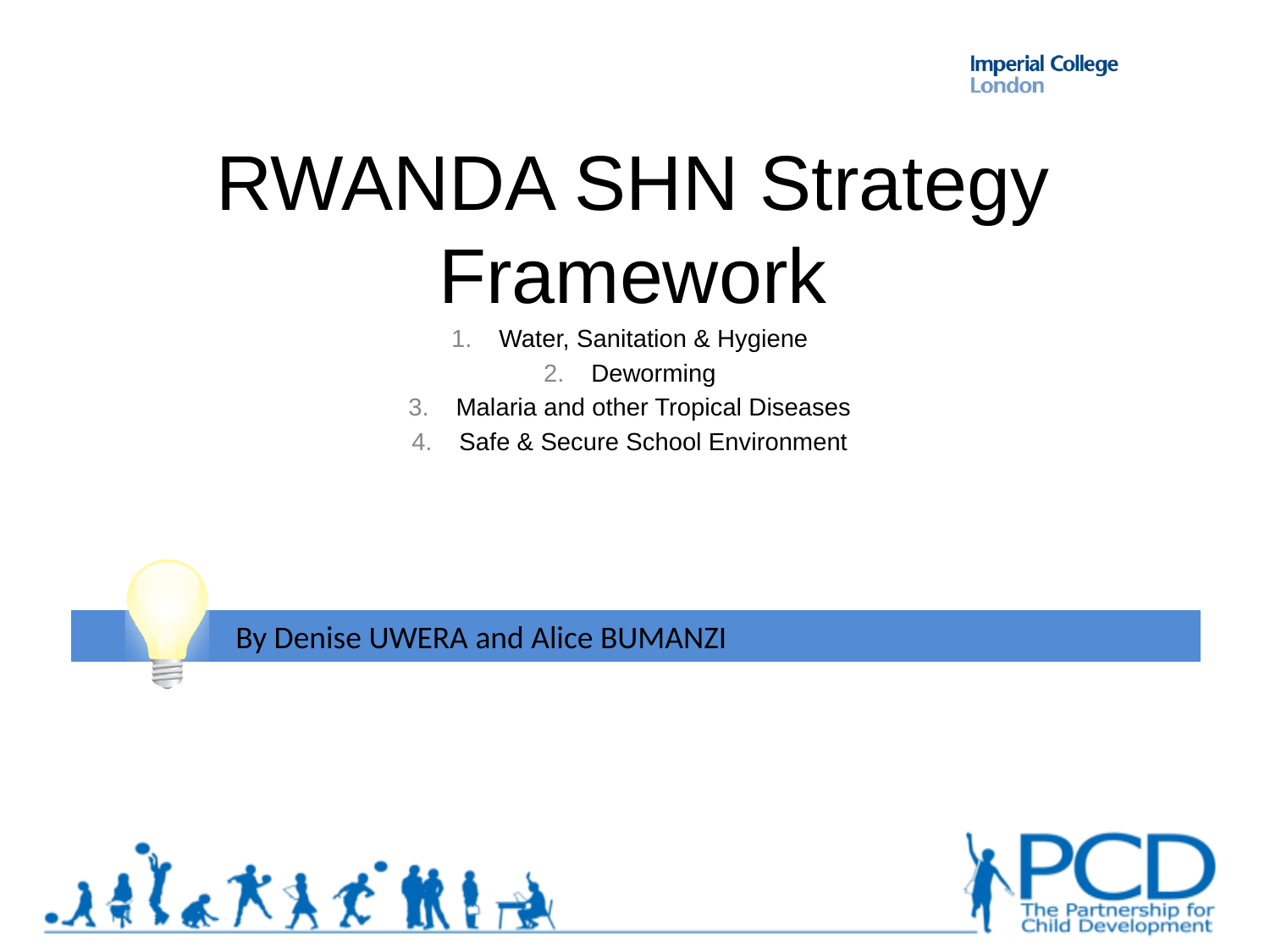

# RWANDA SHN Strategy Framework
Water, Sanitation & Hygiene
Deworming
Malaria and other Tropical Diseases
Safe & Secure School Environment

                     By Denise UWERA and Alice BUMANZI
Tip